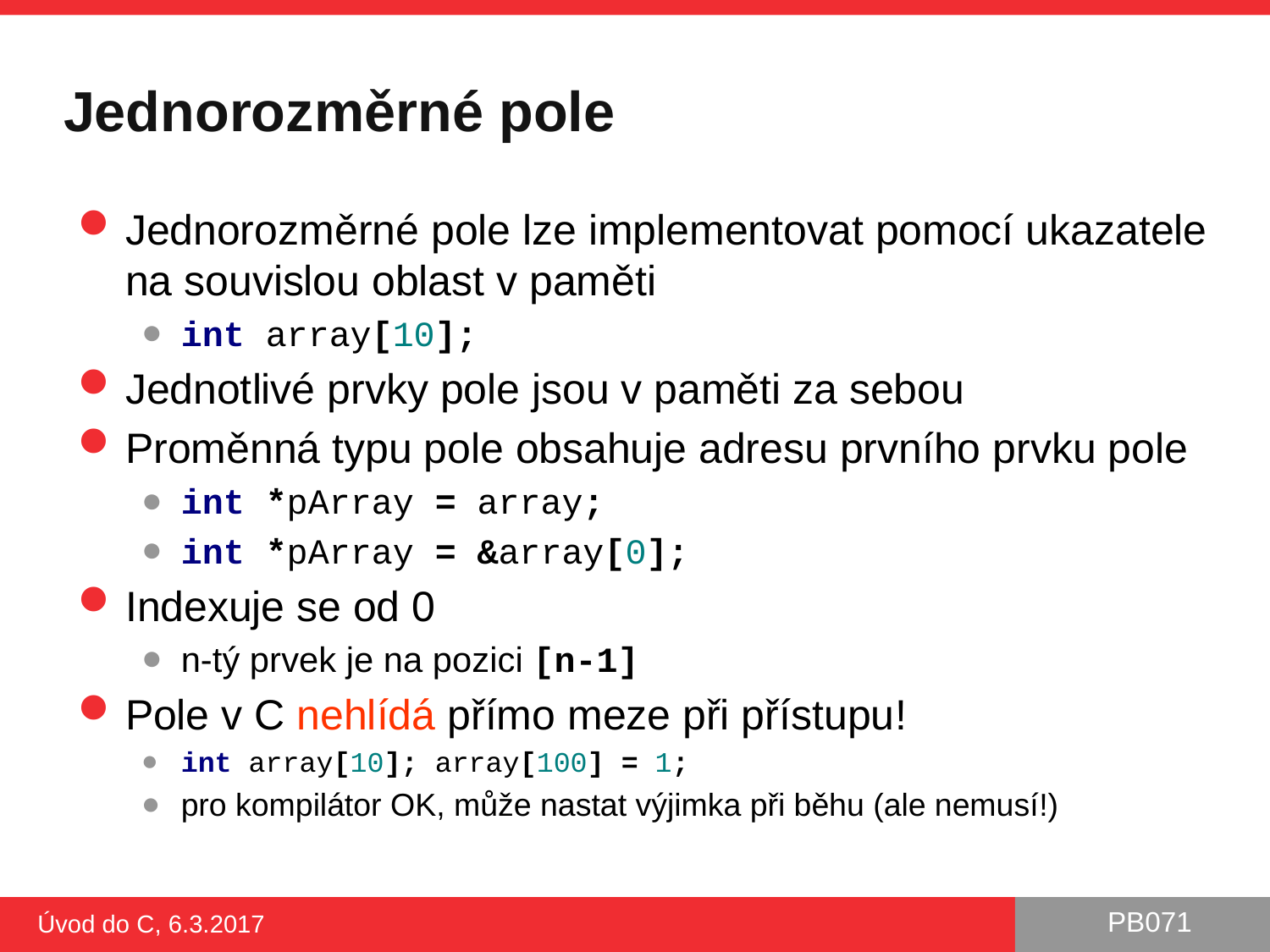

# Jednorozměrné pole
Jednorozměrné pole lze implementovat pomocí ukazatele na souvislou oblast v paměti
int array[10];
Jednotlivé prvky pole jsou v paměti za sebou
Proměnná typu pole obsahuje adresu prvního prvku pole
int *pArray = array;
int *pArray = &array[0];
Indexuje se od 0
n-tý prvek je na pozici [n-1]
Pole v C nehlídá přímo meze při přístupu!
int array[10]; array[100] = 1;
pro kompilátor OK, může nastat výjimka při běhu (ale nemusí!)
Úvod do C, 6.3.2017